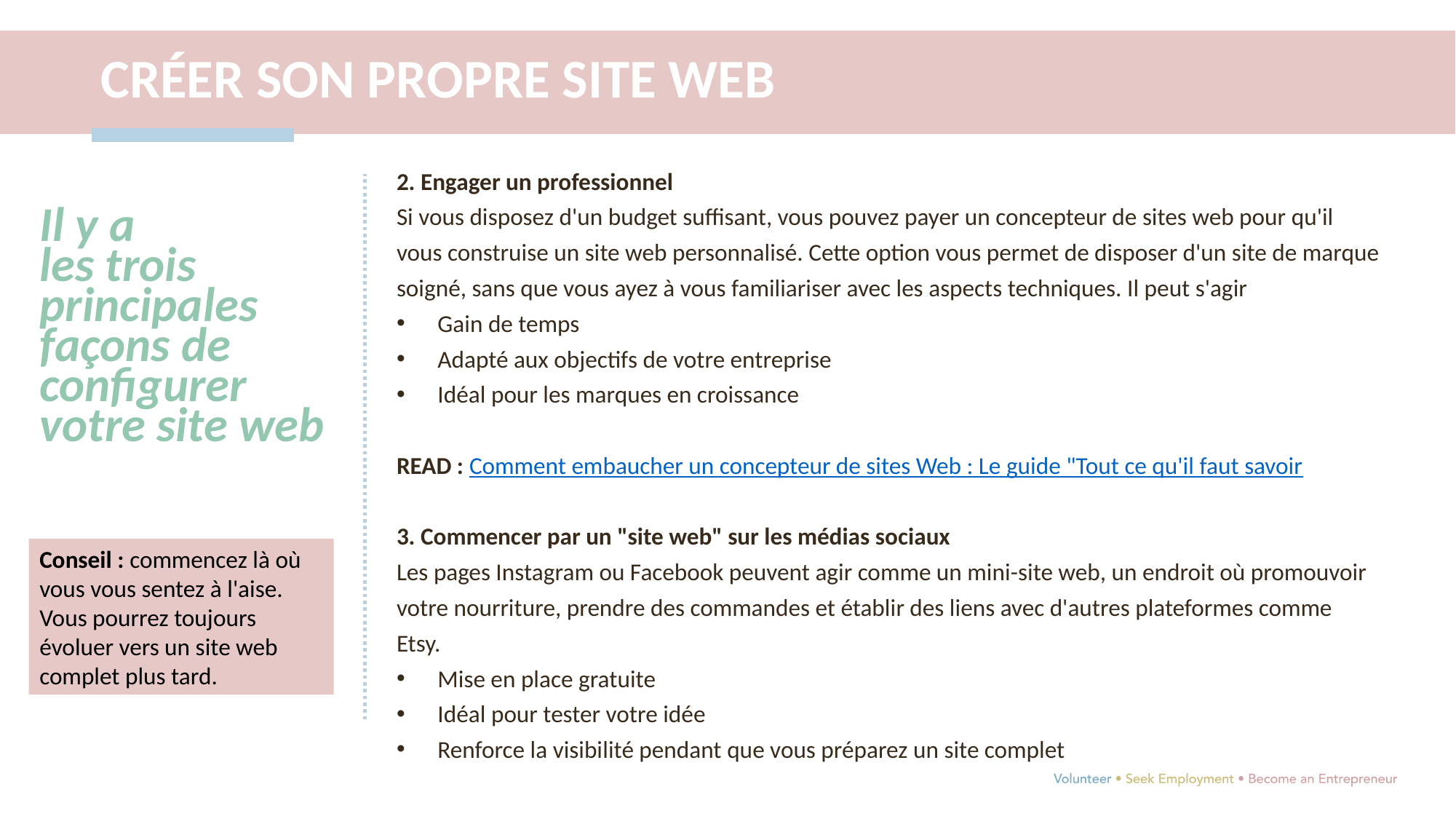

CRÉER SON PROPRE SITE WEB
2. Engager un professionnel
Si vous disposez d'un budget suffisant, vous pouvez payer un concepteur de sites web pour qu'il vous construise un site web personnalisé. Cette option vous permet de disposer d'un site de marque soigné, sans que vous ayez à vous familiariser avec les aspects techniques. Il peut s'agir
Gain de temps
Adapté aux objectifs de votre entreprise
Idéal pour les marques en croissance

READ : Comment embaucher un concepteur de sites Web : Le guide "Tout ce qu'il faut savoir

3. Commencer par un "site web" sur les médias sociaux
Les pages Instagram ou Facebook peuvent agir comme un mini-site web, un endroit où promouvoir votre nourriture, prendre des commandes et établir des liens avec d'autres plateformes comme Etsy.
Mise en place gratuite
Idéal pour tester votre idée
Renforce la visibilité pendant que vous préparez un site complet

Il y a
les trois principales façons de configurer votre site web

Conseil : commencez là où vous vous sentez à l'aise. Vous pourrez toujours évoluer vers un site web complet plus tard.